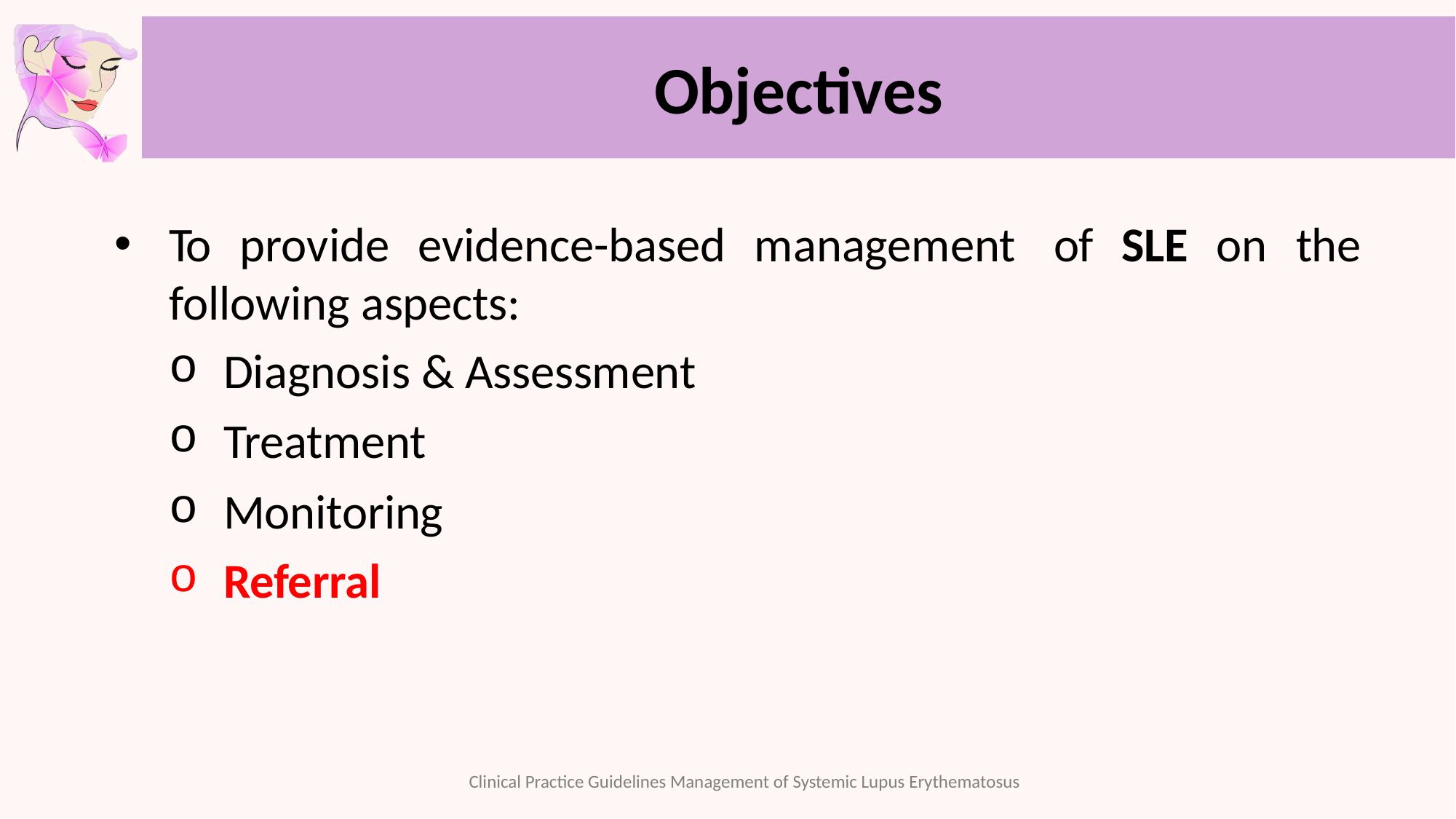

# Objectives
To provide evidence-based management of SLE on the following aspects:
Diagnosis & Assessment
Treatment
Monitoring
Referral